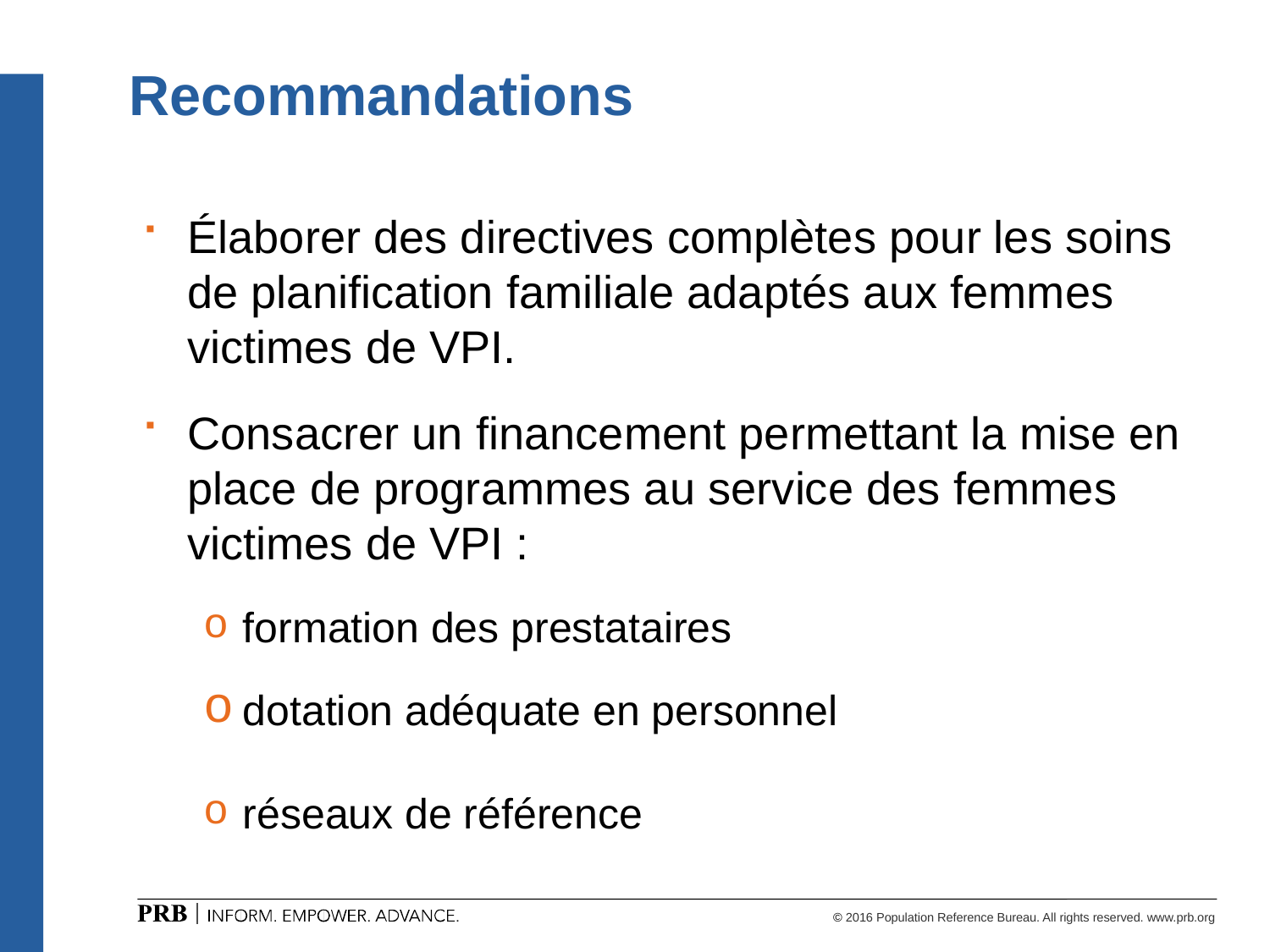

# Recommandations
Élaborer des directives complètes pour les soins de planification familiale adaptés aux femmes victimes de VPI.
Consacrer un financement permettant la mise en place de programmes au service des femmes victimes de VPI :
formation des prestataires
dotation adéquate en personnel
réseaux de référence